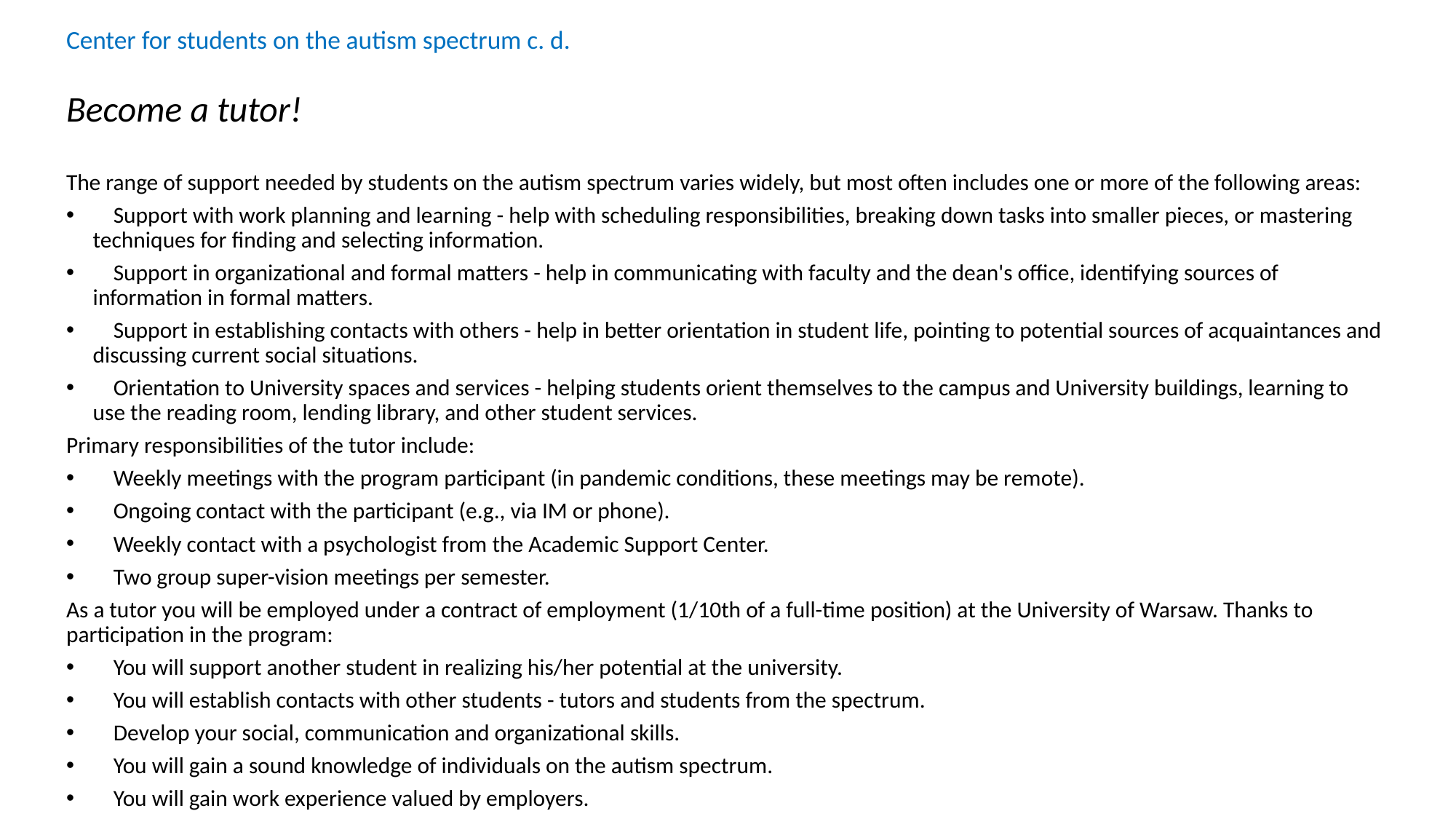

# Center for students on the autism spectrum c. d.
Become a tutor!

The range of support needed by students on the autism spectrum varies widely, but most often includes one or more of the following areas:
    Support with work planning and learning - help with scheduling responsibilities, breaking down tasks into smaller pieces, or mastering techniques for finding and selecting information.
    Support in organizational and formal matters - help in communicating with faculty and the dean's office, identifying sources of information in formal matters.
    Support in establishing contacts with others - help in better orientation in student life, pointing to potential sources of acquaintances and discussing current social situations.
    Orientation to University spaces and services - helping students orient themselves to the campus and University buildings, learning to use the reading room, lending library, and other student services.
Primary responsibilities of the tutor include:
    Weekly meetings with the program participant (in pandemic conditions, these meetings may be remote).
    Ongoing contact with the participant (e.g., via IM or phone).
    Weekly contact with a psychologist from the Academic Support Center.
    Two group super-vision meetings per semester.
As a tutor you will be employed under a contract of employment (1/10th of a full-time position) at the University of Warsaw. Thanks to participation in the program:
    You will support another student in realizing his/her potential at the university.
    You will establish contacts with other students - tutors and students from the spectrum.
    Develop your social, communication and organizational skills.
    You will gain a sound knowledge of individuals on the autism spectrum.
    You will gain work experience valued by employers.